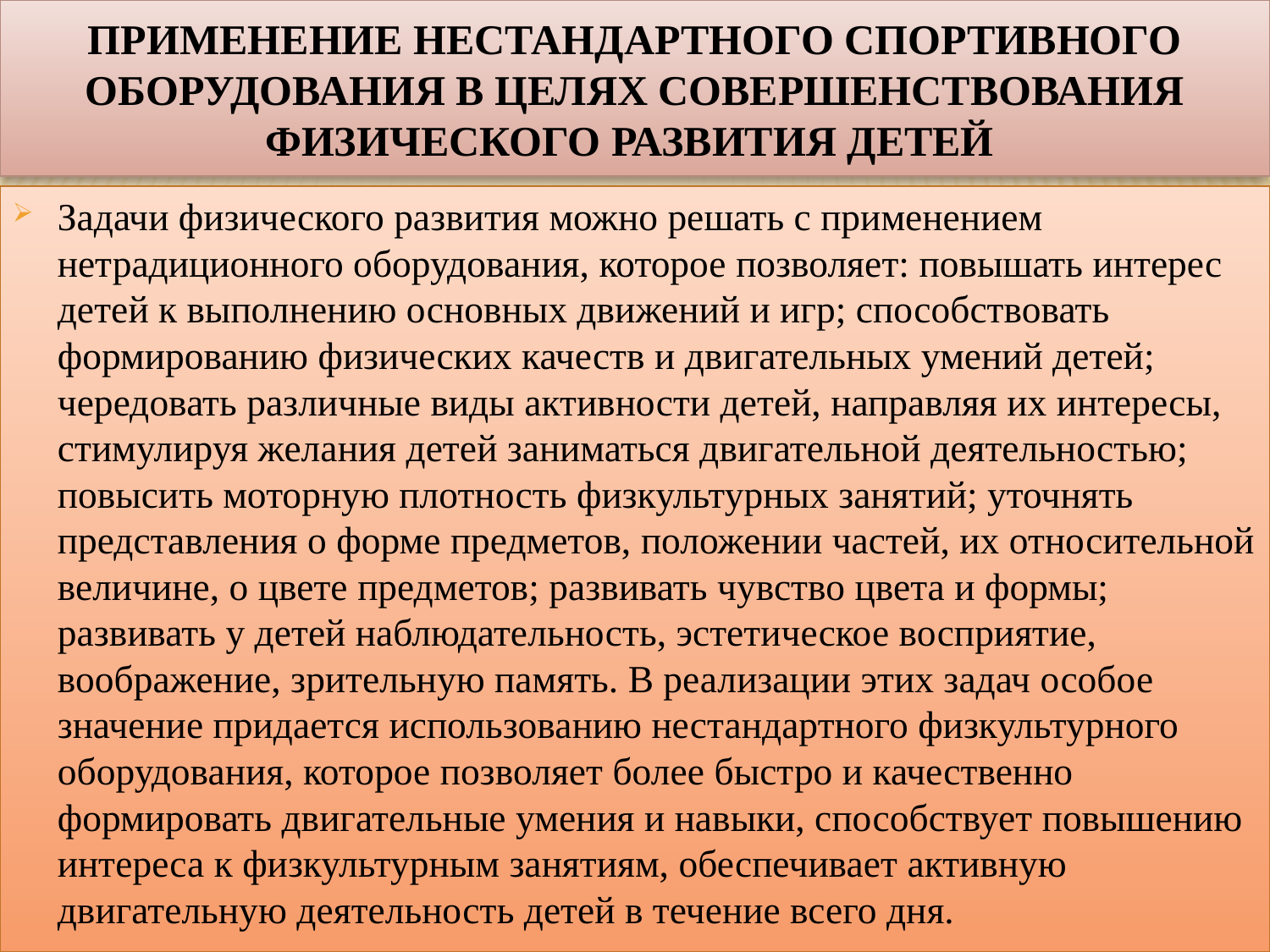

# Применение нестандартного спортивного оборудования в целях совершенствования физического развития детей
Задачи физического развития можно решать с применением нетрадиционного оборудования, которое позволяет: повышать интерес детей к выполнению основных движений и игр; способствовать формированию физических качеств и двигательных умений детей; чередовать различные виды активности детей, направляя их интересы, стимулируя желания детей заниматься двигательной деятельностью; повысить моторную плотность физкультурных занятий; уточнять представления о форме предметов, положении частей, их относительной величине, о цвете предметов; развивать чувство цвета и формы; развивать у детей наблюдательность, эстетическое восприятие, воображение, зрительную память. В реализации этих задач особое значение придается использованию нестандартного физкультурного оборудования, которое позволяет более быстро и качественно формировать двигательные умения и навыки, способствует повышению интереса к физкультурным занятиям, обеспечивает активную двигательную деятельность детей в течение всего дня.